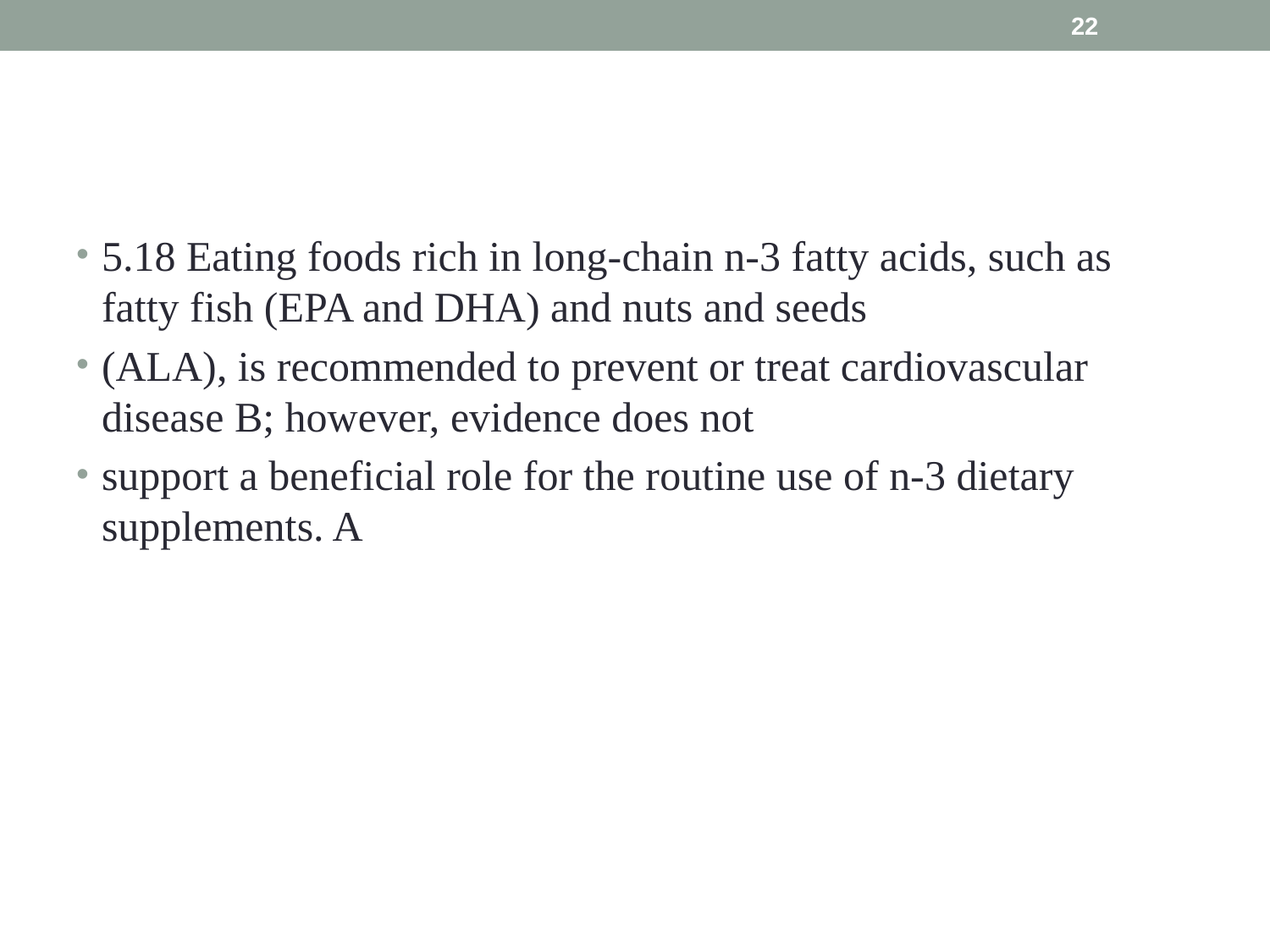

22
#
5.18 Eating foods rich in long-chain n-3 fatty acids, such as fatty fish (EPA and DHA) and nuts and seeds
(ALA), is recommended to prevent or treat cardiovascular disease B; however, evidence does not
support a beneficial role for the routine use of n-3 dietary supplements. A